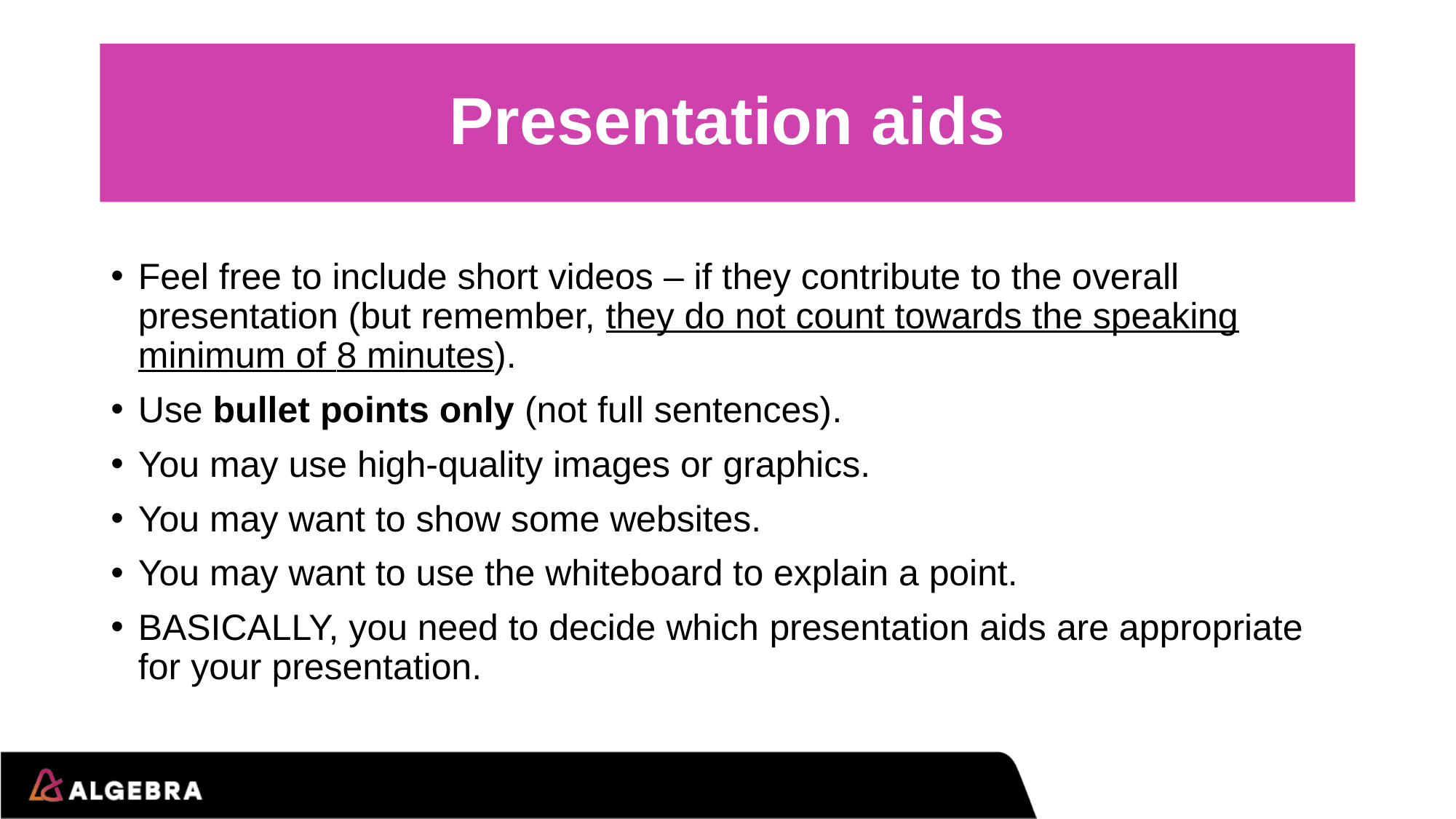

# Presentation aids
Feel free to include short videos – if they contribute to the overall presentation (but remember, they do not count towards the speaking minimum of 8 minutes).
Use bullet points only (not full sentences).
You may use high-quality images or graphics.
You may want to show some websites.
You may want to use the whiteboard to explain a point.
BASICALLY, you need to decide which presentation aids are appropriate for your presentation.